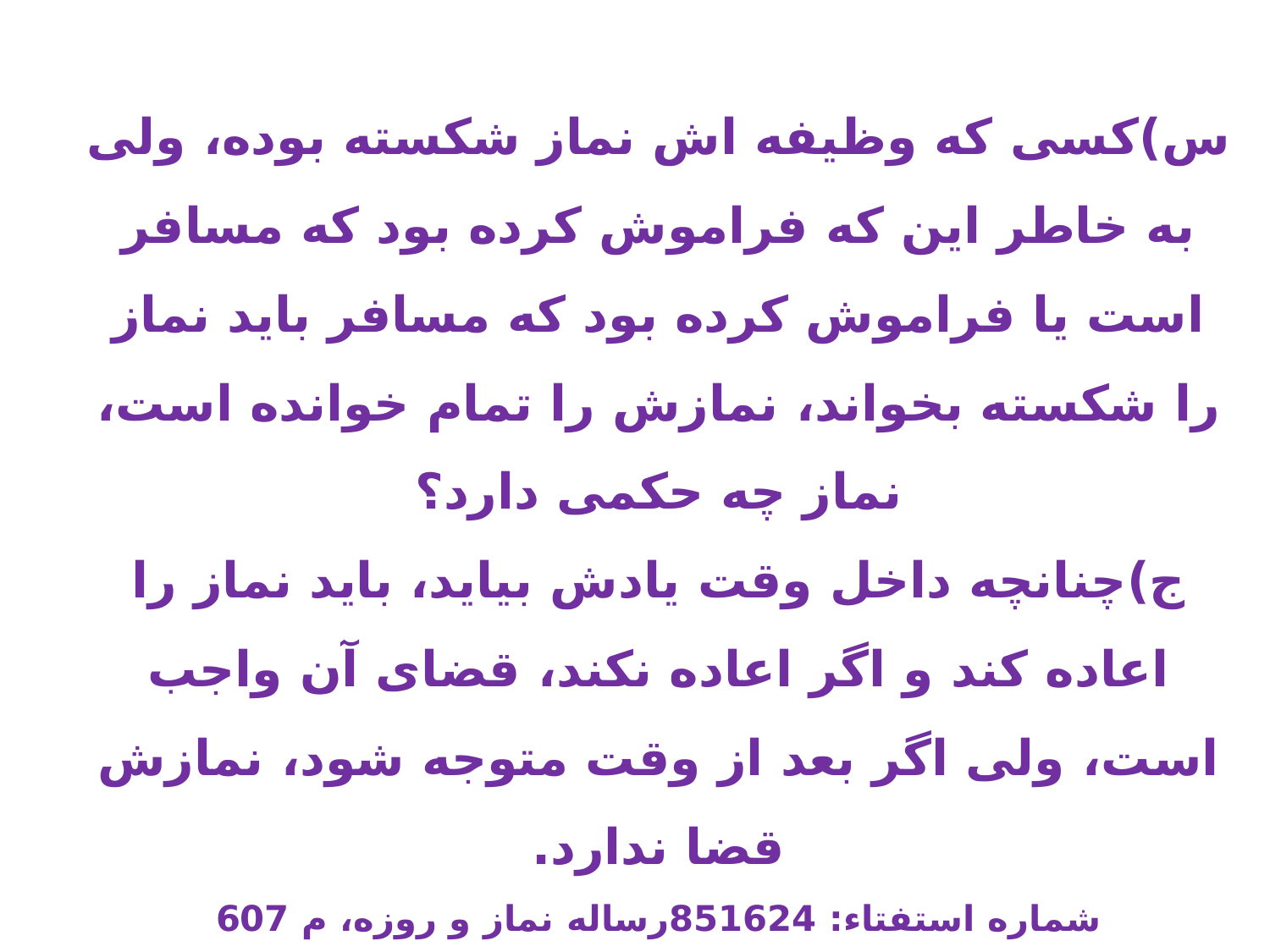

س)کسی که وظیفه اش نماز شکسته بوده، ولی به خاطر این که فراموش کرده بود که مسافر است یا فراموش کرده بود که مسافر باید نماز را شکسته بخواند، نمازش را تمام خوانده است، نماز چه حکمی دارد؟
ج)چنانچه داخل وقت یادش بیاید، باید نماز را اعاده کند و اگر اعاده نکند، قضای آن واجب است، ولی اگر بعد از وقت متوجه شود، نمازش قضا ندارد.
شماره استفتاء: 851624رساله نماز و روزه، م 607